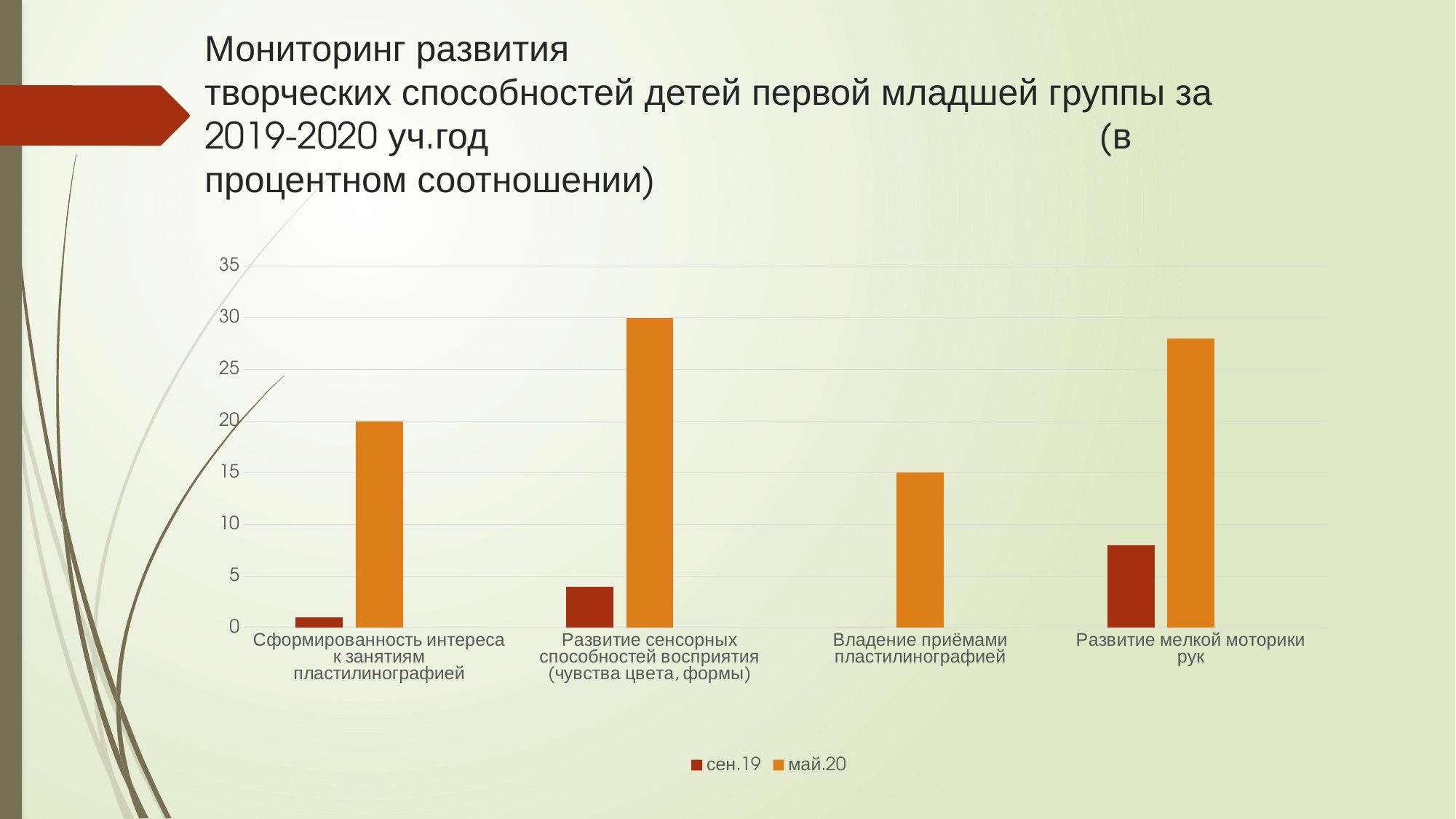

# Мониторинг развития                                                        творческих способностей детей первой младшей группы за 2019-2020 уч.год                                                             (в процентном соотношении)

### Chart

| Category | сен.19 | май.20 | Столбец1 |
|---|---|---|---|
| Сформированность интереса к занятиям пластилинографией | 1.0 | 20.0 | None |
| Развитие сенсорных способностей восприятия (чувства цвета, формы) | 4.0 | 30.0 | None |
| Владение приёмами пластилинографией | 0.0 | 15.0 | None |
| Развитие мелкой моторики рук | 8.0 | 28.0 | None |